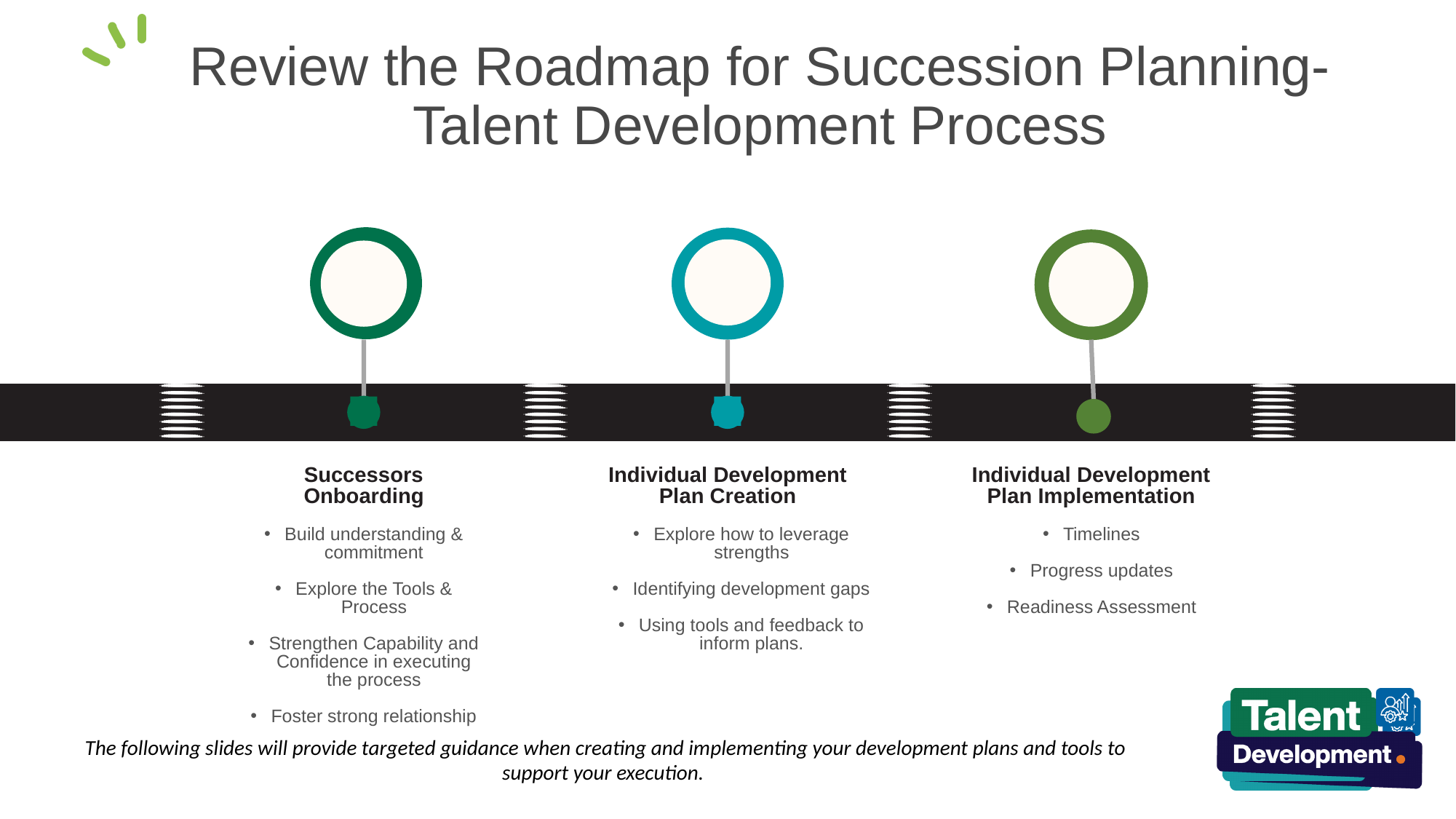

Review the Roadmap for Succession Planning- Talent Development Process

Successors Onboarding
Individual Development Plan Creation
Individual Development Plan Implementation
Explore how to leverage strengths

Identifying development gaps

Using tools and feedback to inform plans.
Build understanding & commitment

Explore the Tools & Process

Strengthen Capability and Confidence in executing the process

Foster strong relationship
Timelines

Progress updates

Readiness Assessment

The following slides will provide targeted guidance when creating and implementing your development plans and tools to support your execution.